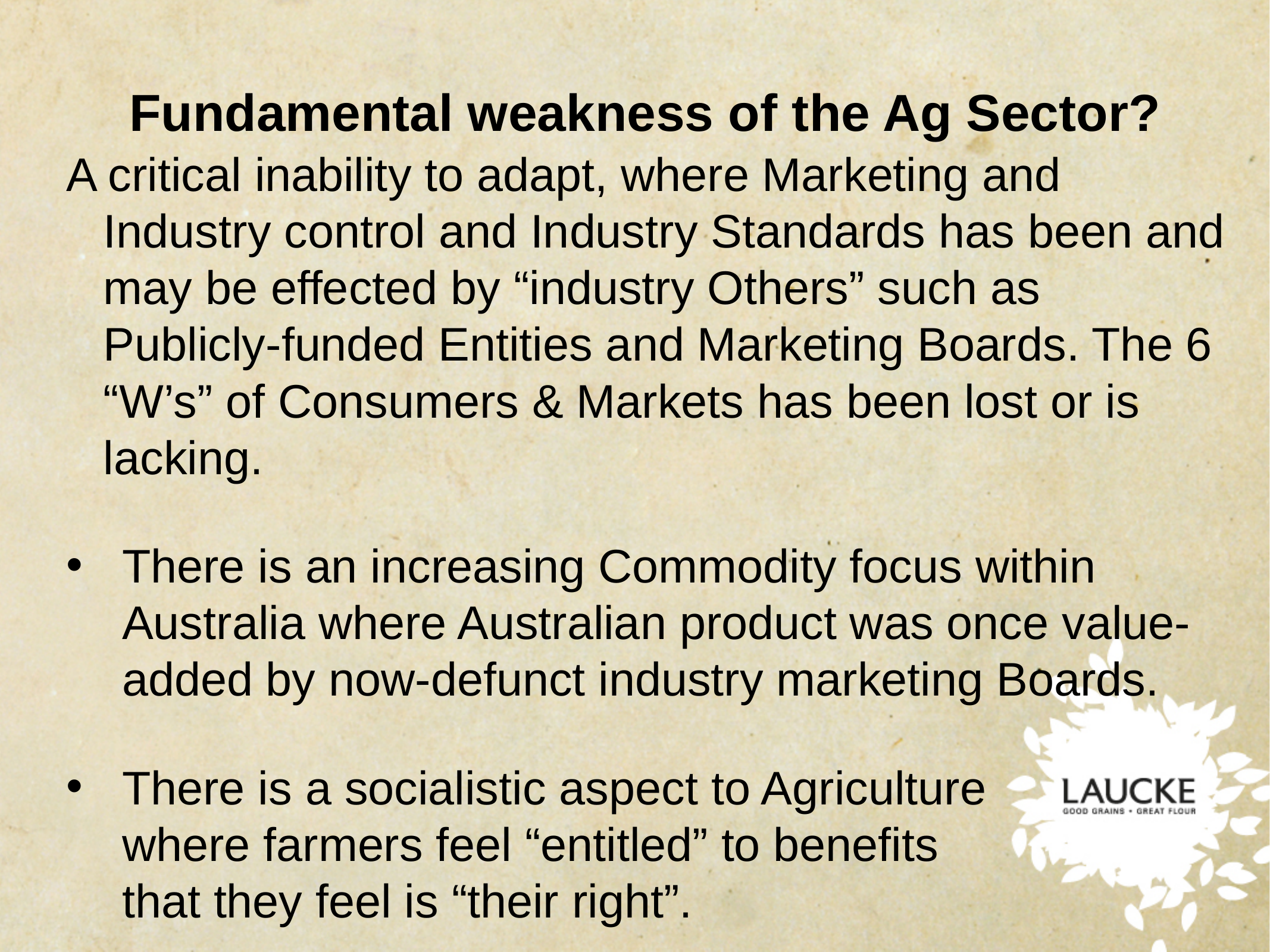

Fundamental weakness of the Ag Sector?

A critical inability to adapt, where Marketing and Industry control and Industry Standards has been and may be effected by “industry Others” such as Publicly-funded Entities and Marketing Boards. The 6 “W’s” of Consumers & Markets has been lost or is lacking.
There is an increasing Commodity focus within Australia where Australian product was once value-added by now-defunct industry marketing Boards.
There is a socialistic aspect to Agriculture
where farmers feel “entitled” to benefits
that they feel is “their right”.